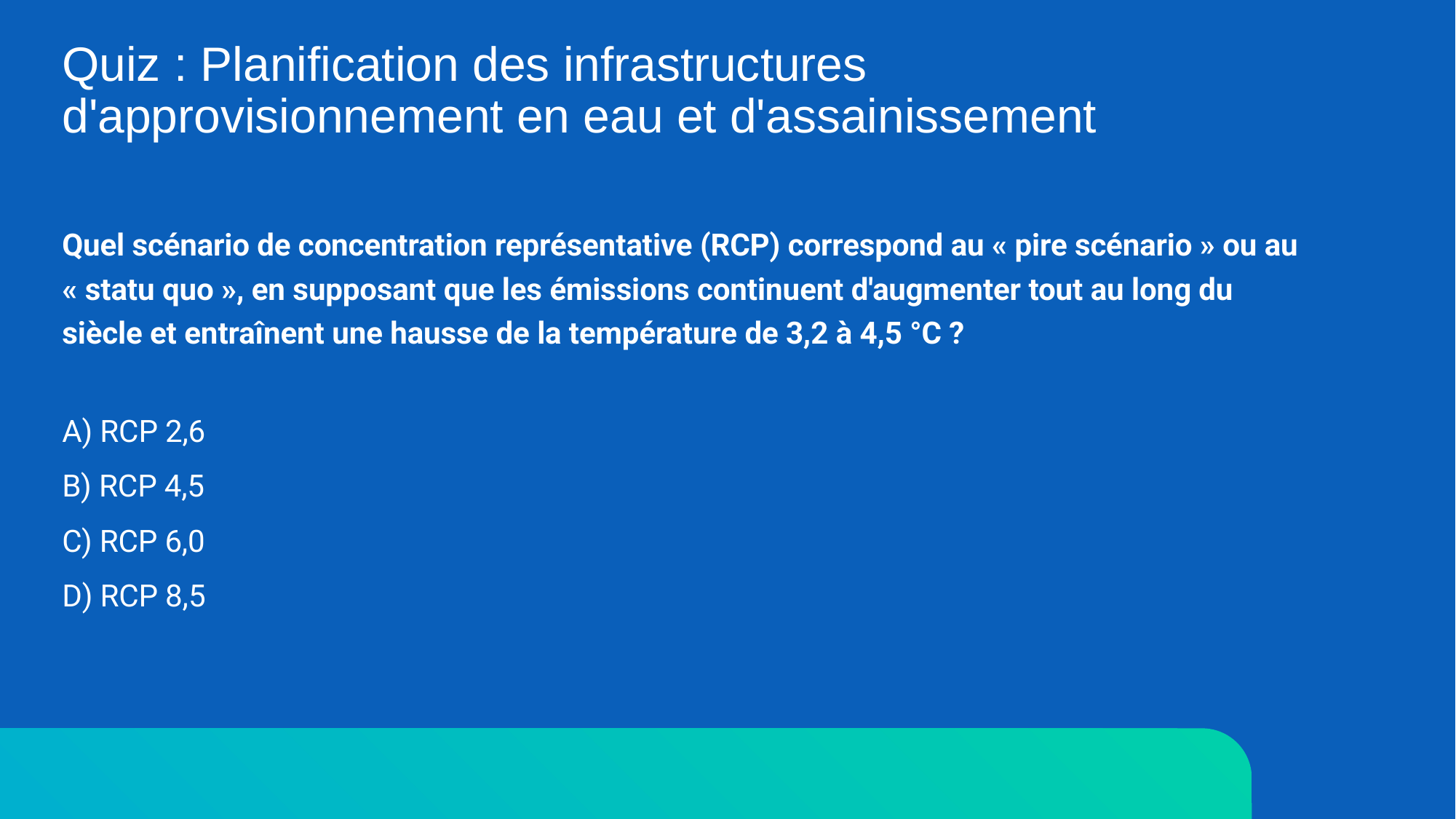

# Quiz : Planification des infrastructures d'approvisionnement en eau et d'assainissement
Quel scénario de concentration représentative (RCP) correspond au « pire scénario » ou au « statu quo », en supposant que les émissions continuent d'augmenter tout au long du siècle et entraînent une hausse de la température de 3,2 à 4,5 °C ?
A) RCP 2,6
B) RCP 4,5
C) RCP 6,0
D) RCP 8,5